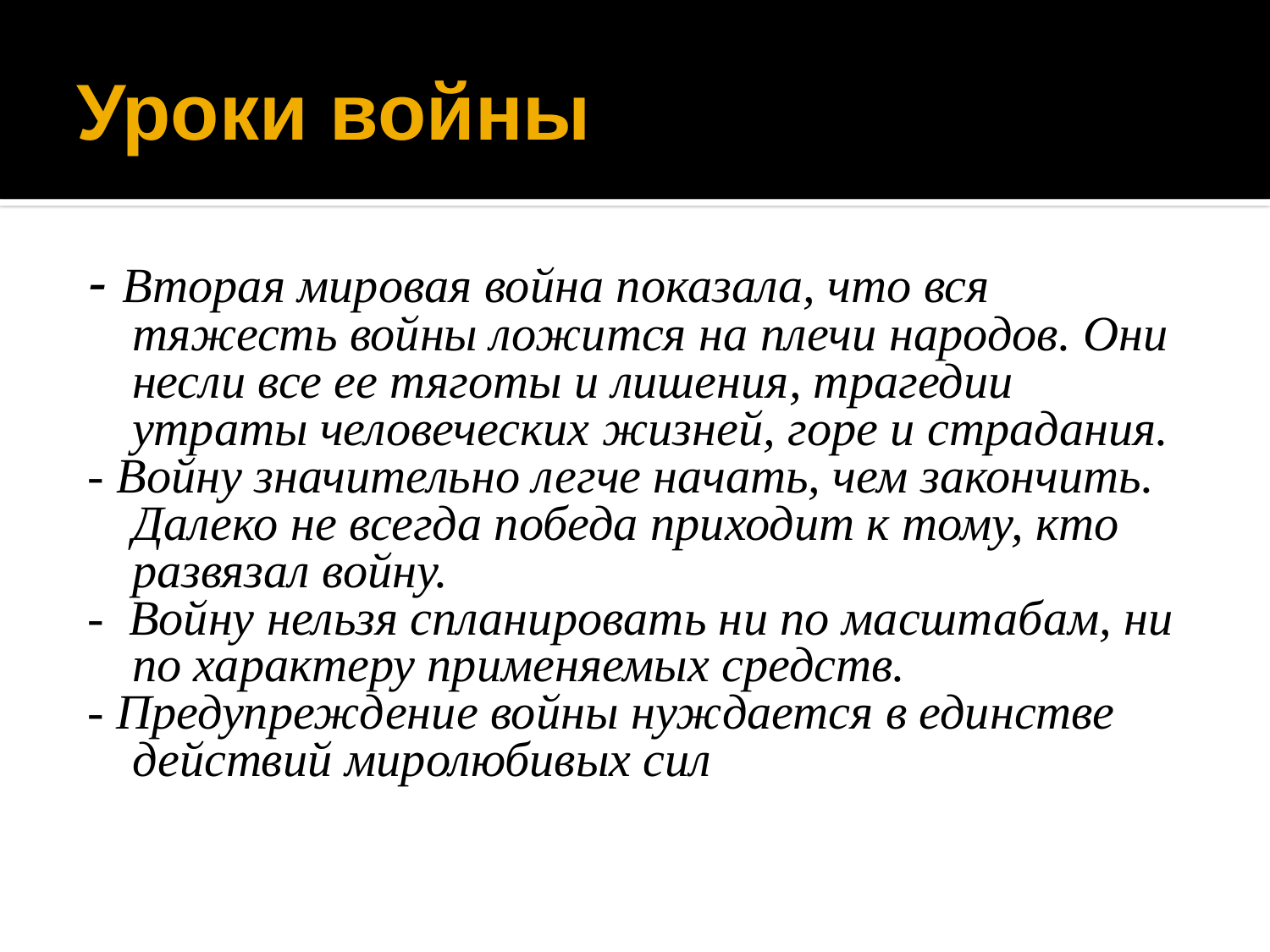

# Уроки войны
- Вторая мировая война показала, что вся тяжесть войны ложится на плечи народов. Они несли все ее тяготы и лишения, трагедии утраты человеческих жизней, горе и страдания.
- Войну значительно легче начать, чем закончить. Далеко не всегда победа приходит к тому, кто развязал войну.
-  Войну нельзя спланировать ни по масштабам, ни по характеру применяемых средств.
- Предупреждение войны нуждается в единстве действий миролюбивых сил